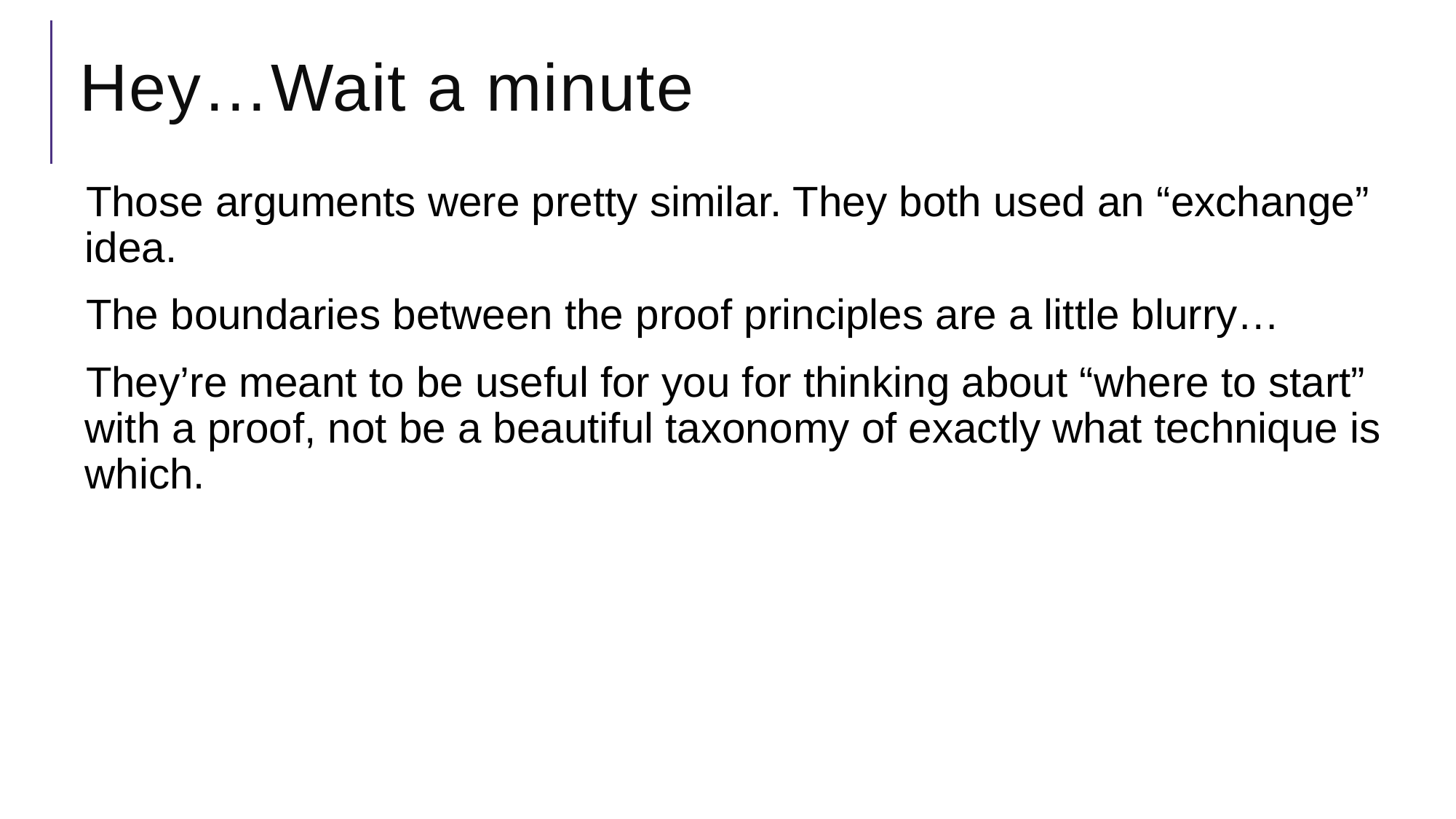

# Hey…Wait a minute
Those arguments were pretty similar. They both used an “exchange” idea.
The boundaries between the proof principles are a little blurry…
They’re meant to be useful for you for thinking about “where to start” with a proof, not be a beautiful taxonomy of exactly what technique is which.